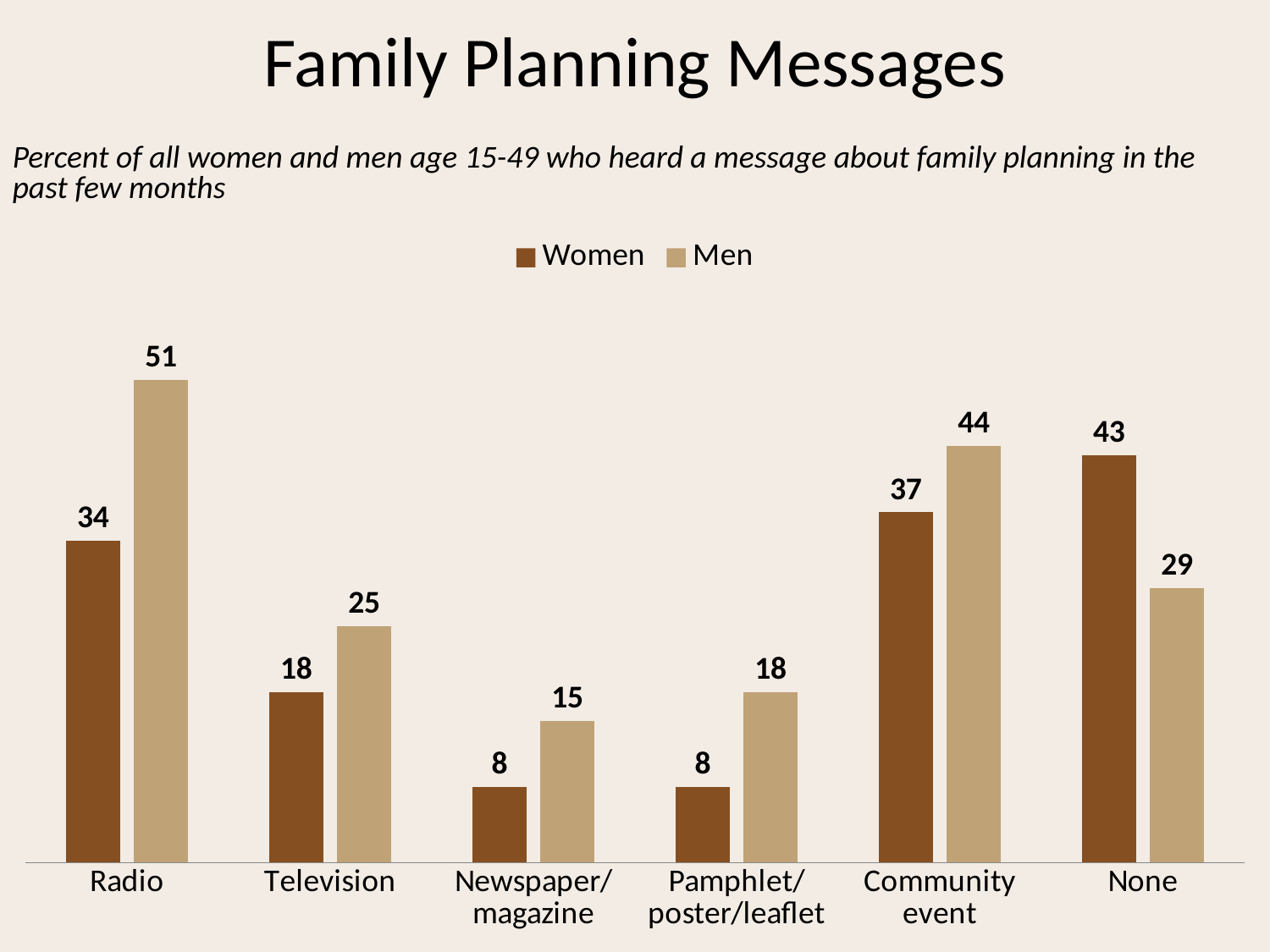

# Family Planning Messages
Percent of all women and men age 15-49 who heard a message about family planning in the past few months

### Chart

| Category | Women | Men |
|---|---|---|
| Radio | 34.0 | 51.0 |
| Television | 18.0 | 25.0 |
| Newspaper/magazine | 8.0 | 15.0 |
| Pamphlet/poster/leaflet | 8.0 | 18.0 |
| Community event | 37.0 | 44.0 |
| None | 43.0 | 29.0 |